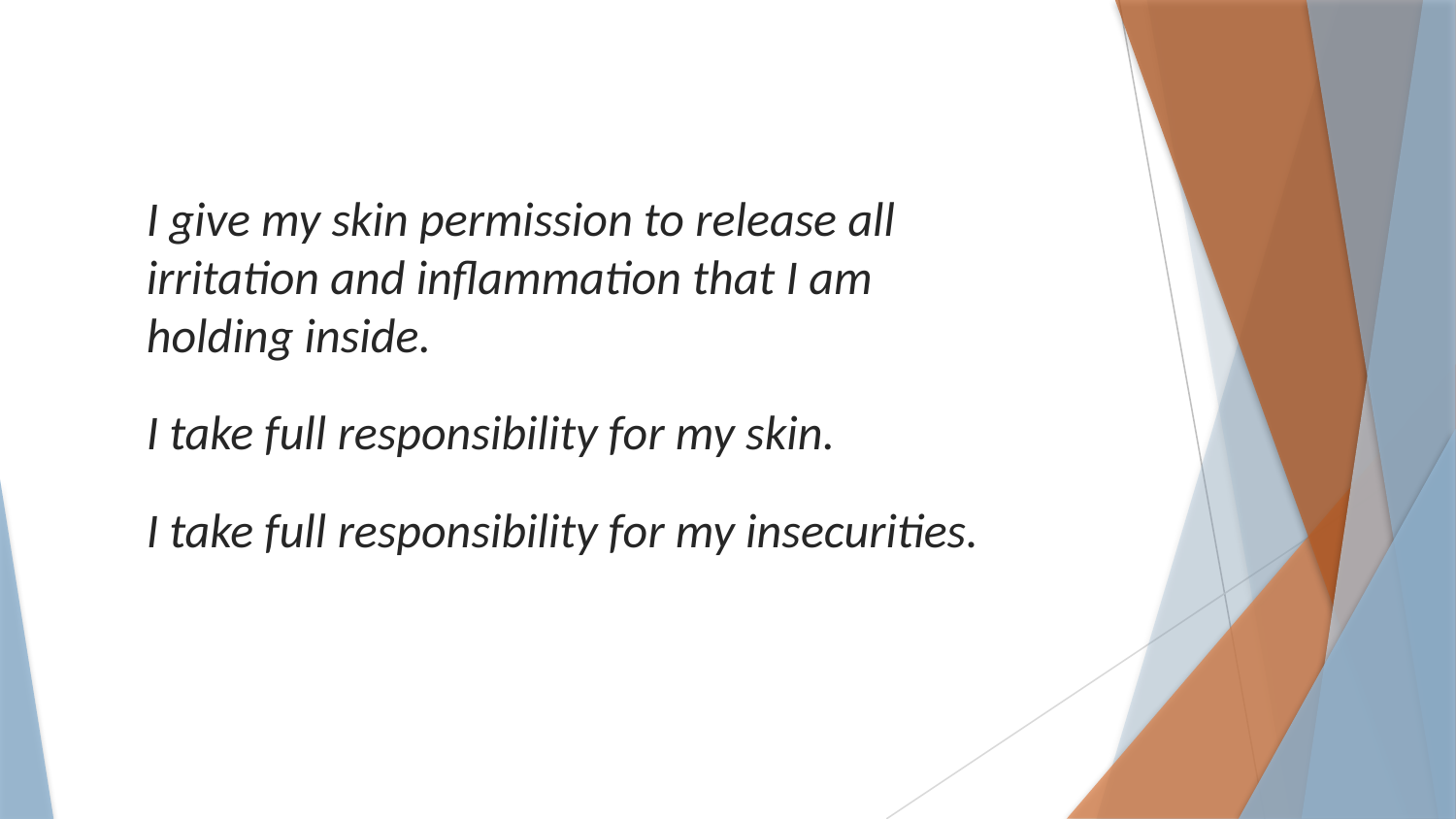

I give my skin permission to release all irritation and inflammation that I am holding inside.
I take full responsibility for my skin.
I take full responsibility for my insecurities.